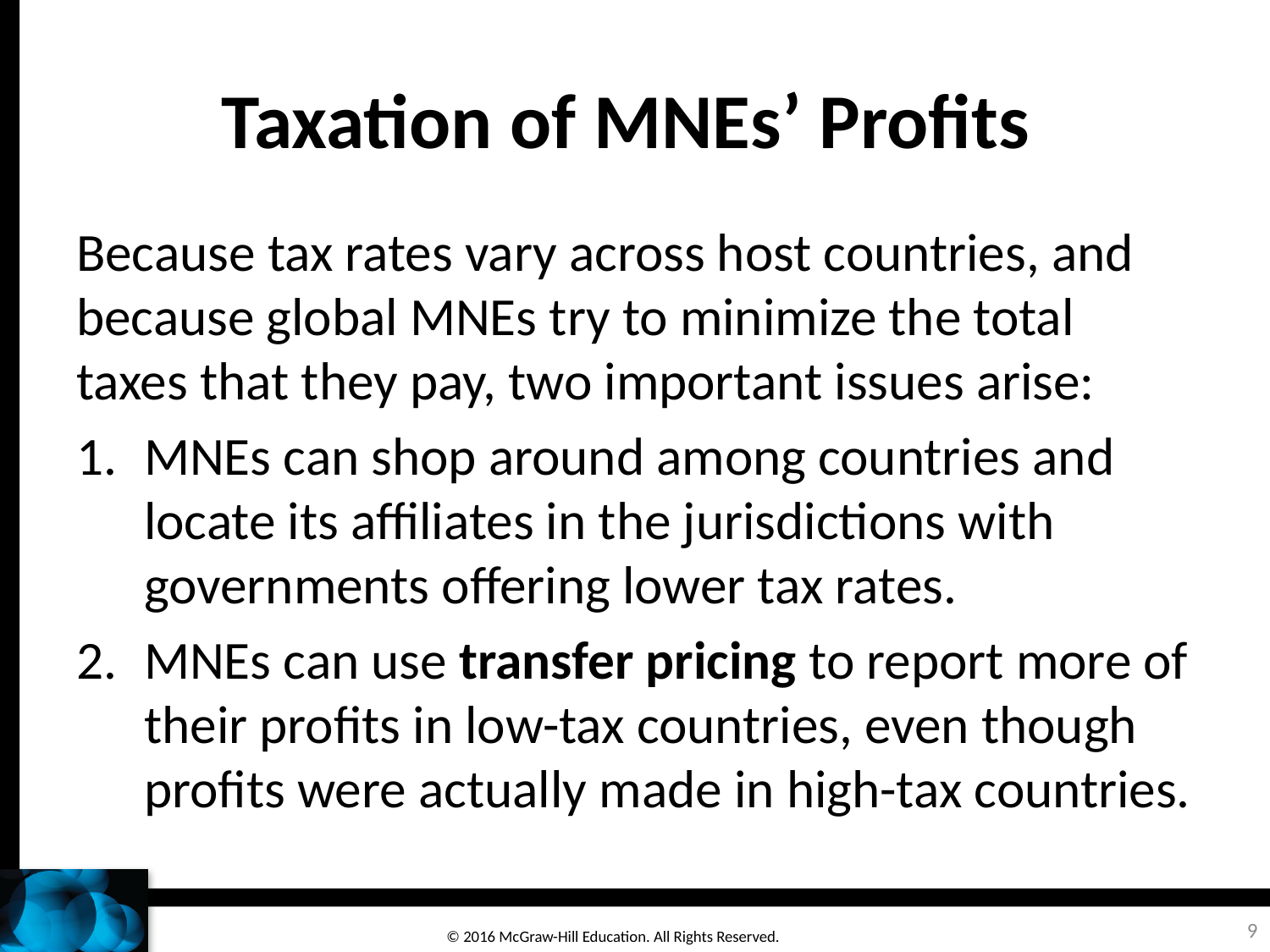

# Taxation of MNEs’ Profits
Because tax rates vary across host countries, and because global MNEs try to minimize the total taxes that they pay, two important issues arise:
MNEs can shop around among countries and locate its affiliates in the jurisdictions with governments offering lower tax rates.
MNEs can use transfer pricing to report more of their profits in low-tax countries, even though profits were actually made in high-tax countries.
9
© 2016 McGraw-Hill Education. All Rights Reserved.